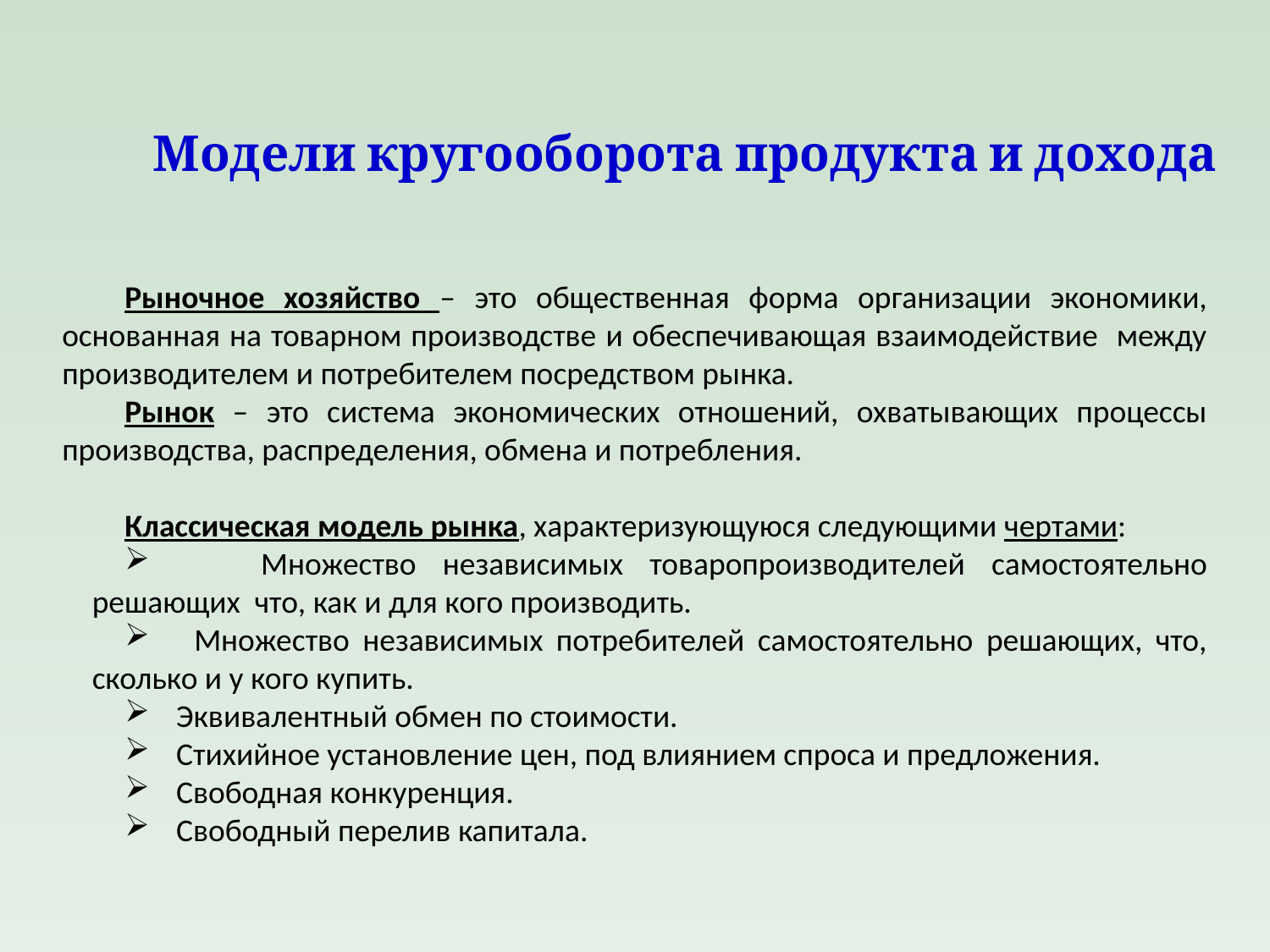

Модели кругооборота продукта и дохода
Рыночное хозяйство – это общественная форма организации экономики, основанная на товарном производстве и обеспечивающая взаимодействие  между производителем и потребителем посредством рынка.
Рынок – это система экономических отношений, охватывающих процессы производства, распределения, обмена и потребления.

Классическая модель рынка, характеризующуюся следующими чертами:
    Множество независимых товаропроизводителей самостоятельно решающих  что, как и для кого производить.
   Множество независимых потребителей самостоятельно решающих, что, сколько и у кого купить.
   Эквивалентный обмен по стоимости.
   Стихийное установление цен, под влиянием спроса и предложения.
   Свободная конкуренция.
   Свободный перелив капитала.